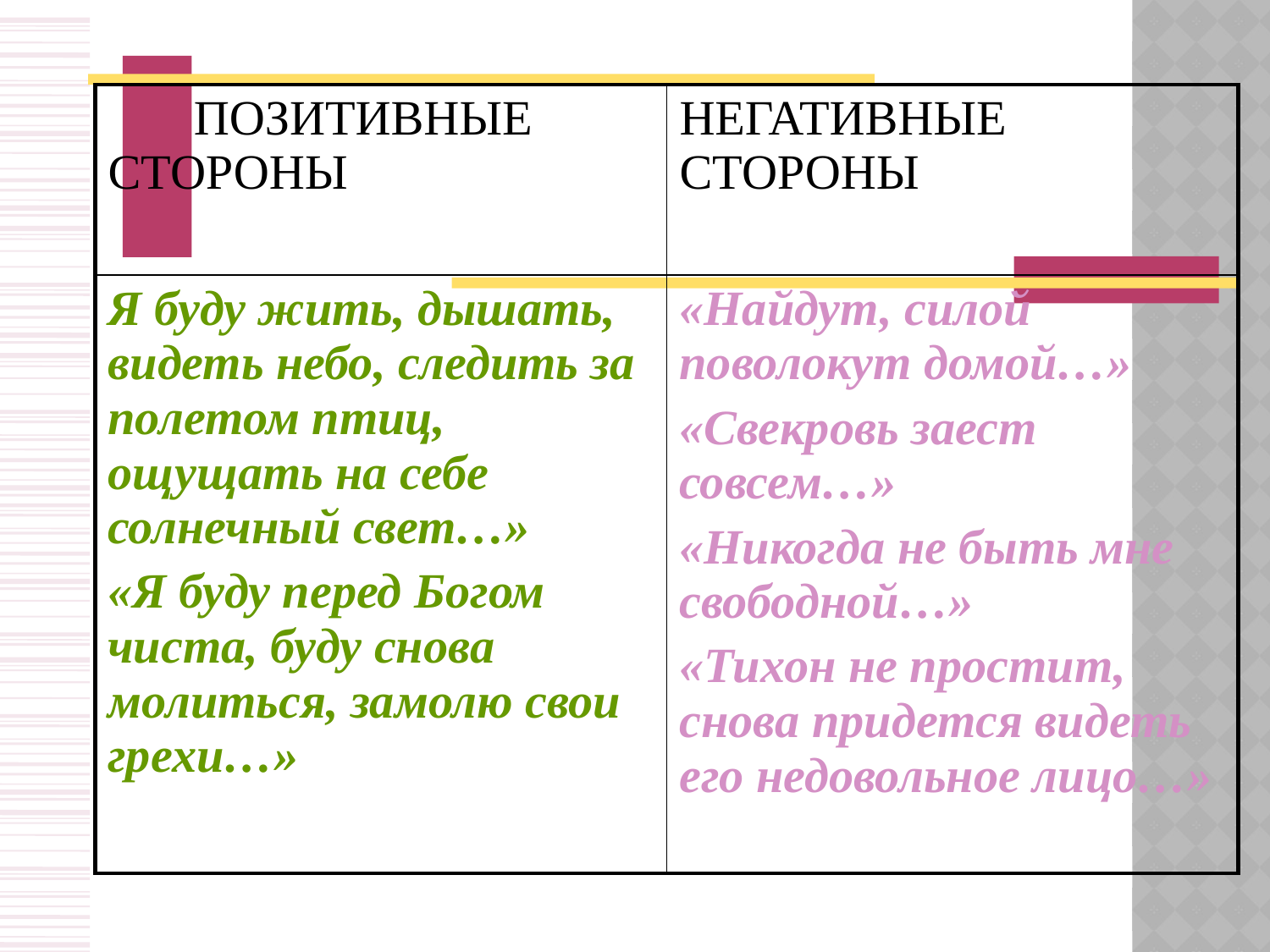

| ПОЗИТИВНЫЕ СТОРОНЫ | НЕГАТИВНЫЕ СТОРОНЫ |
| --- | --- |
| Я буду жить, дышать, видеть небо, следить за полетом птиц, ощущать на себе солнечный свет…» «Я буду перед Богом чиста, буду снова молиться, замолю свои грехи…» | «Найдут, силой поволокут домой…» «Свекровь заест совсем…» «Никогда не быть мне свободной…» «Тихон не простит, снова придется видеть его недовольное лицо…» |